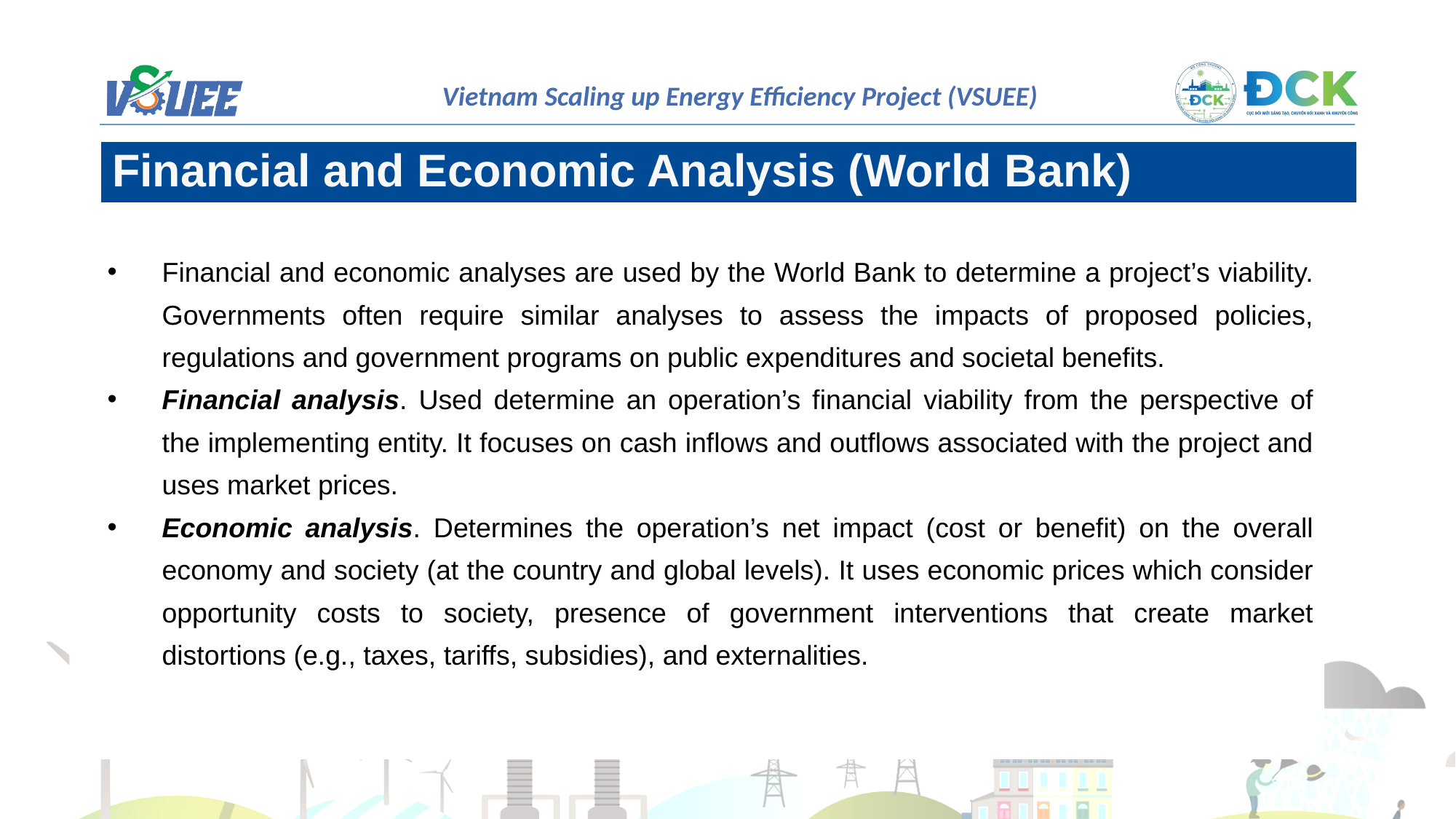

Financial and Economic Analysis (World Bank)
Financial and economic analyses are used by the World Bank to determine a project’s viability. Governments often require similar analyses to assess the impacts of proposed policies, regulations and government programs on public expenditures and societal benefits.
Financial analysis. Used determine an operation’s financial viability from the perspective of the implementing entity. It focuses on cash inflows and outflows associated with the project and uses market prices.
Economic analysis. Determines the operation’s net impact (cost or benefit) on the overall economy and society (at the country and global levels). It uses economic prices which consider opportunity costs to society, presence of government interventions that create market distortions (e.g., taxes, tariffs, subsidies), and externalities.